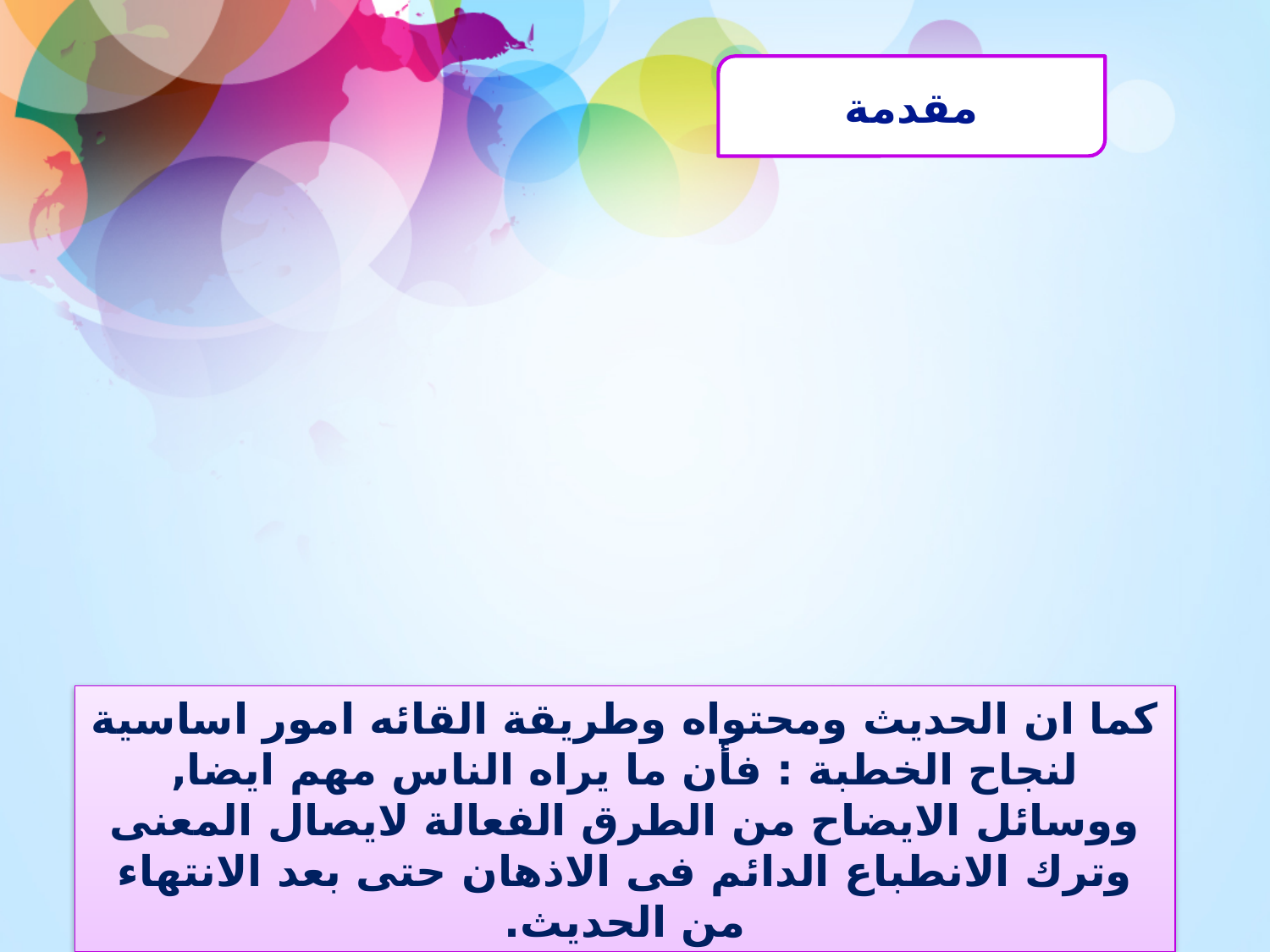

مقدمة
كما ان الحديث ومحتواه وطريقة القائه امور اساسية لنجاح الخطبة : فأن ما يراه الناس مهم ايضا, ووسائل الايضاح من الطرق الفعالة لايصال المعنى وترك الانطباع الدائم فى الاذهان حتى بعد الانتهاء من الحديث.